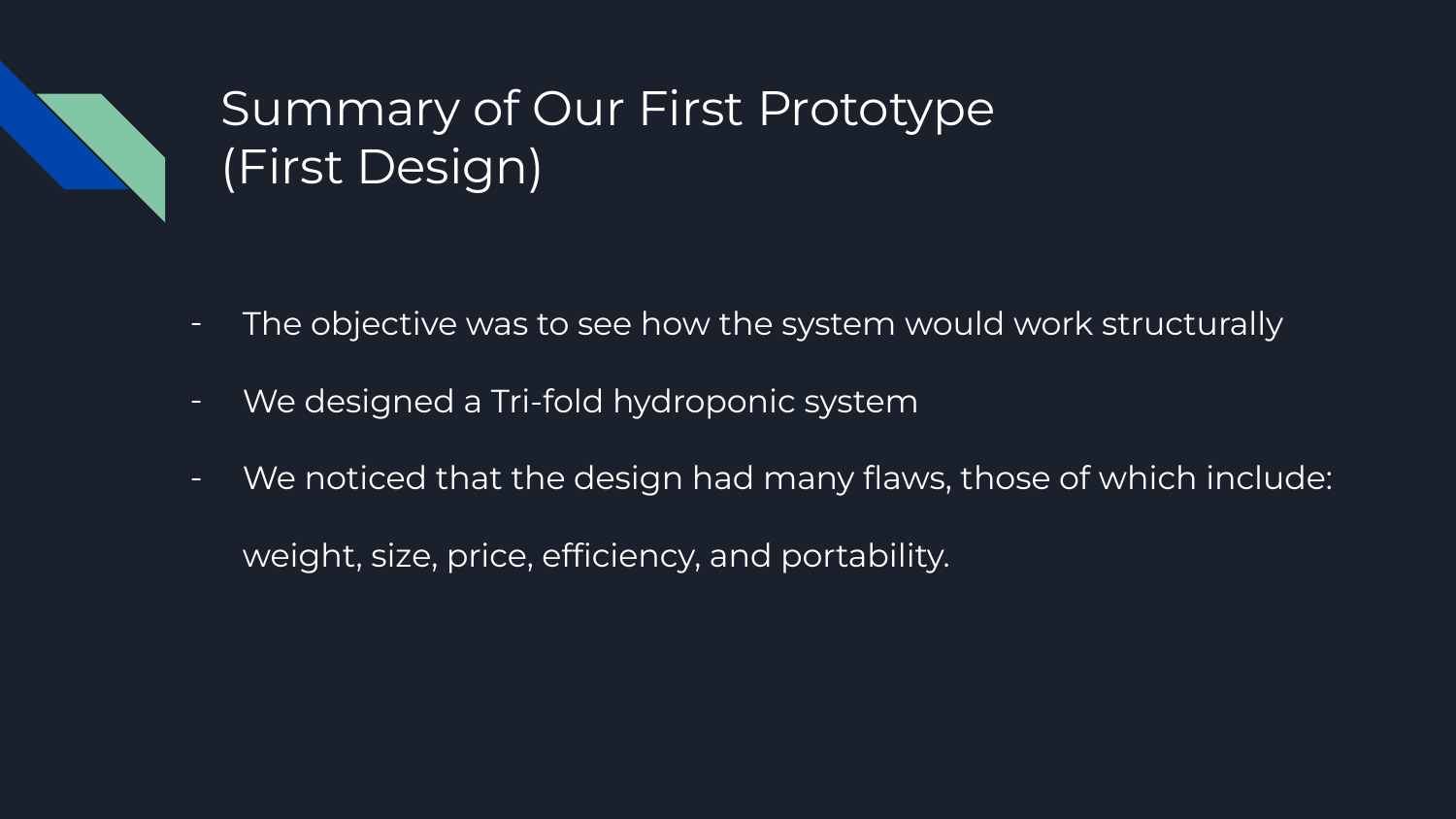

# Summary of Our First Prototype
(First Design)

The objective was to see how the system would work structurally
We designed a Tri-fold hydroponic system
We noticed that the design had many flaws, those of which include: weight, size, price, efficiency, and portability.